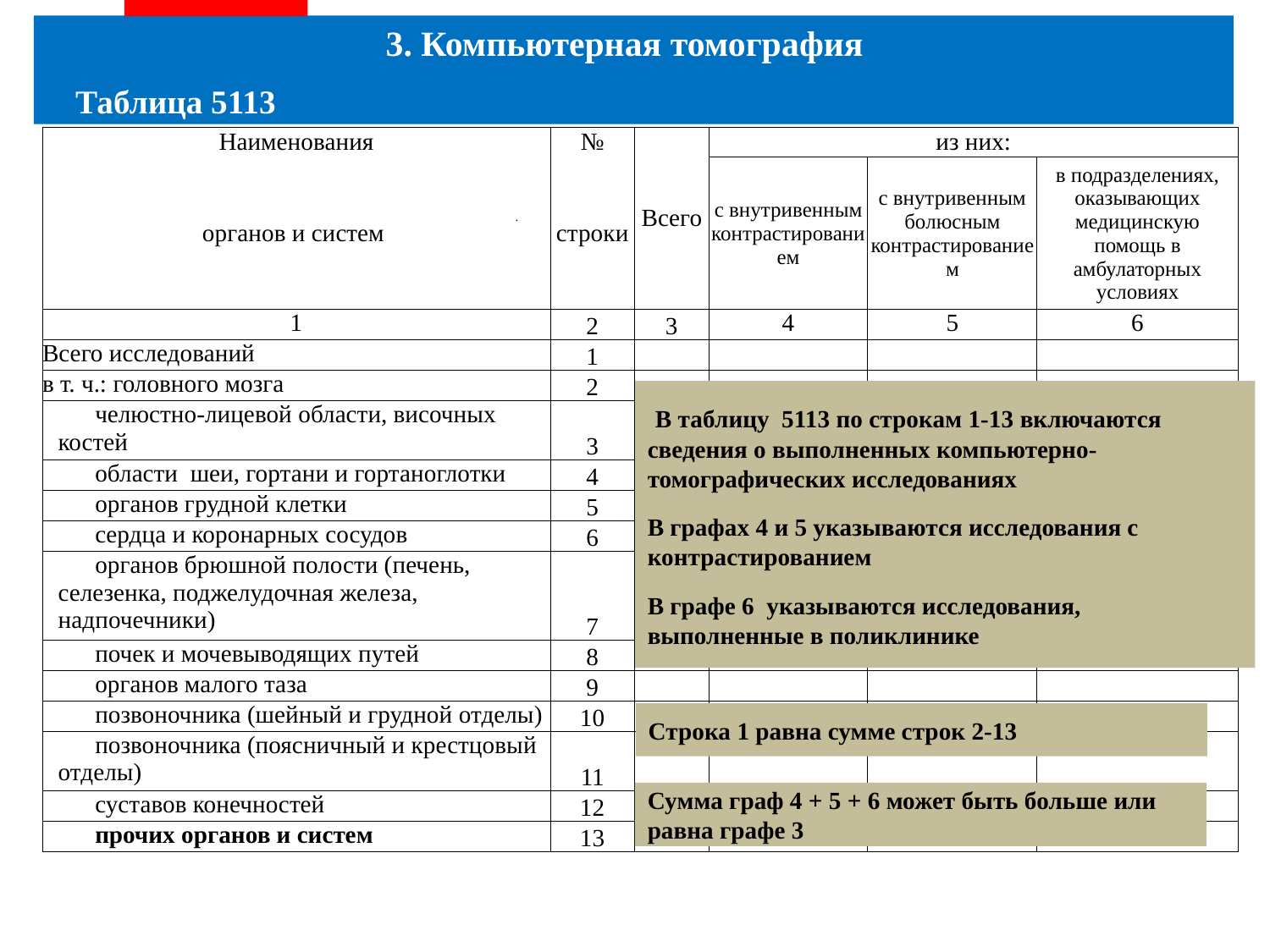

3. Компьютерная томография

# Таблица 5113
| Наименования | № | Всего | из них: |  |  |
| --- | --- | --- | --- | --- | --- |
| органов и систем | строки |  | с внутривенным контрастированием | с внутривенным болюсным контрастированием | в подразделениях, оказывающих медицинскую помощь в амбулаторных условиях |
| 1 | 2 | 3 | 4 | 5 | 6 |
| Всего исследований | 1 |  |  |  |  |
| в т. ч.: головного мозга | 2 |  |  |  |  |
| челюстно-лицевой области, височных костей | 3 |  |  |  |  |
| области шеи, гортани и гортаноглотки | 4 |  |  |  |  |
| органов грудной клетки | 5 |  |  |  |  |
| сердца и коронарных сосудов | 6 |  |  |  |  |
| органов брюшной полости (печень, селезенка, поджелудочная железа, надпочечники) | 7 |  |  |  |  |
| почек и мочевыводящих путей | 8 |  |  |  |  |
| органов малого таза | 9 |  |  |  |  |
| позвоночника (шейный и грудной отделы) | 10 |  |  |  |  |
| позвоночника (поясничный и крестцовый отделы) | 11 |  |  |  |  |
| суставов конечностей | 12 |  |  |  |  |
| прочих органов и систем | 13 |  |  |  |  |

 В таблицу  5113 по строкам 1-13 включаются сведения о выполненных компьютерно-томографических исследованиях

В графах 4 и 5 указываются исследования с контрастированием

В графе 6  указываются исследования, выполненные в поликлинике
Строка 1 равна сумме строк 2-13
Сумма граф 4 + 5 + 6 может быть больше или равна графе 3